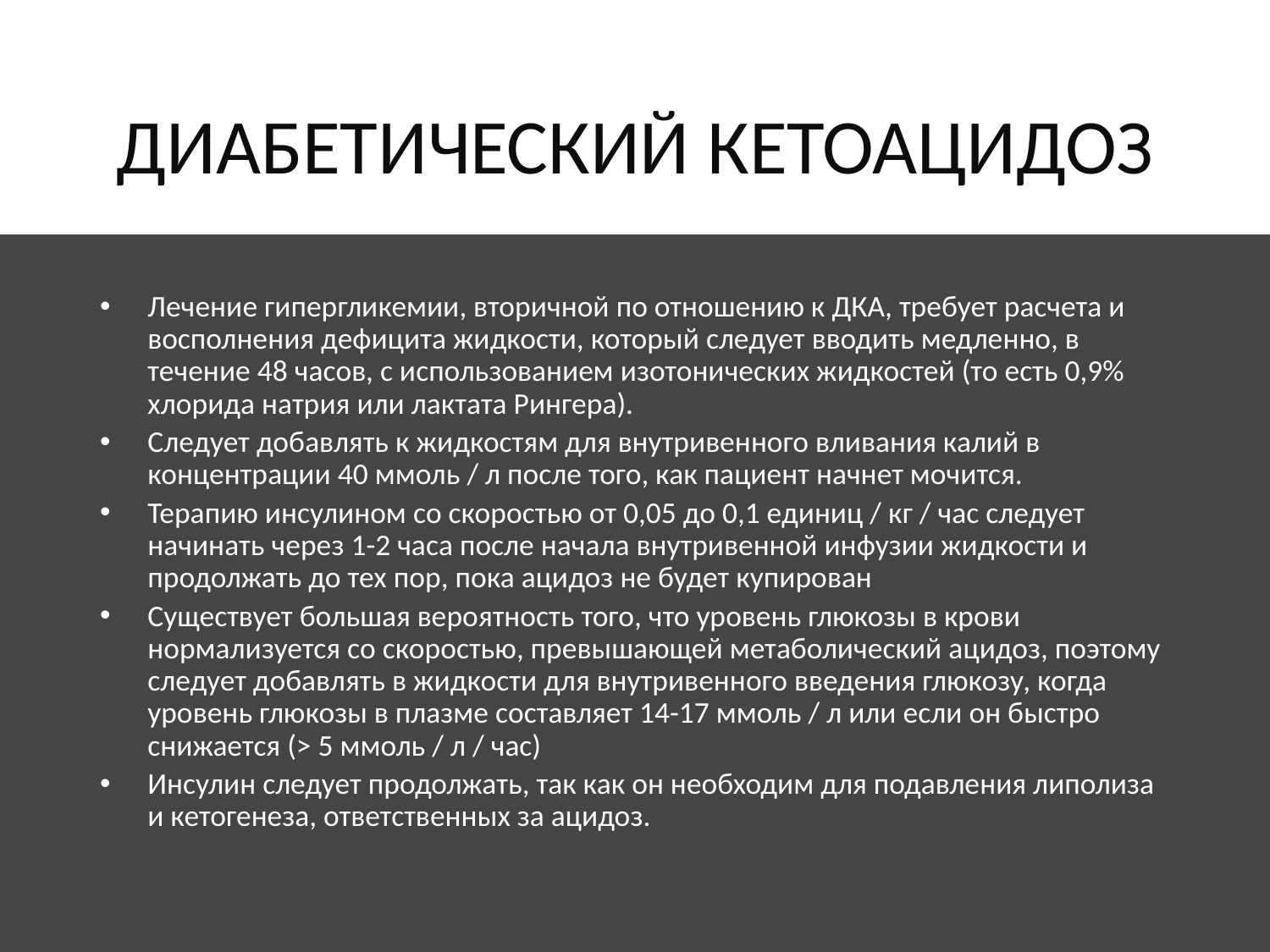

# ДИАБЕТИЧЕСКИЙ КЕТОАЦИДОЗ

Лечение гипергликемии, вторичной по отношению к ДКА, требует расчета и восполнения дефицита жидкости, который следует вводить медленно, в течение 48 часов, с использованием изотонических жидкостей (то есть 0,9% хлорида натрия или лактата Рингера).
Следует добавлять к жидкостям для внутривенного вливания калий в концентрации 40 ммоль / л после того, как пациент начнет мочится.
Терапию инсулином со скоростью от 0,05 до 0,1 единиц / кг / час следует начинать через 1-2 часа после начала внутривенной инфузии жидкости и продолжать до тех пор, пока ацидоз не будет купирован
Существует большая вероятность того, что уровень глюкозы в крови нормализуется со скоростью, превышающей метаболический ацидоз, поэтому следует добавлять в жидкости для внутривенного введения глюкозу, когда уровень глюкозы в плазме составляет 14-17 ммоль / л или если он быстро снижается (> 5 ммоль / л / час)
Инсулин следует продолжать, так как он необходим для подавления липолиза и кетогенеза, ответственных за ацидоз.